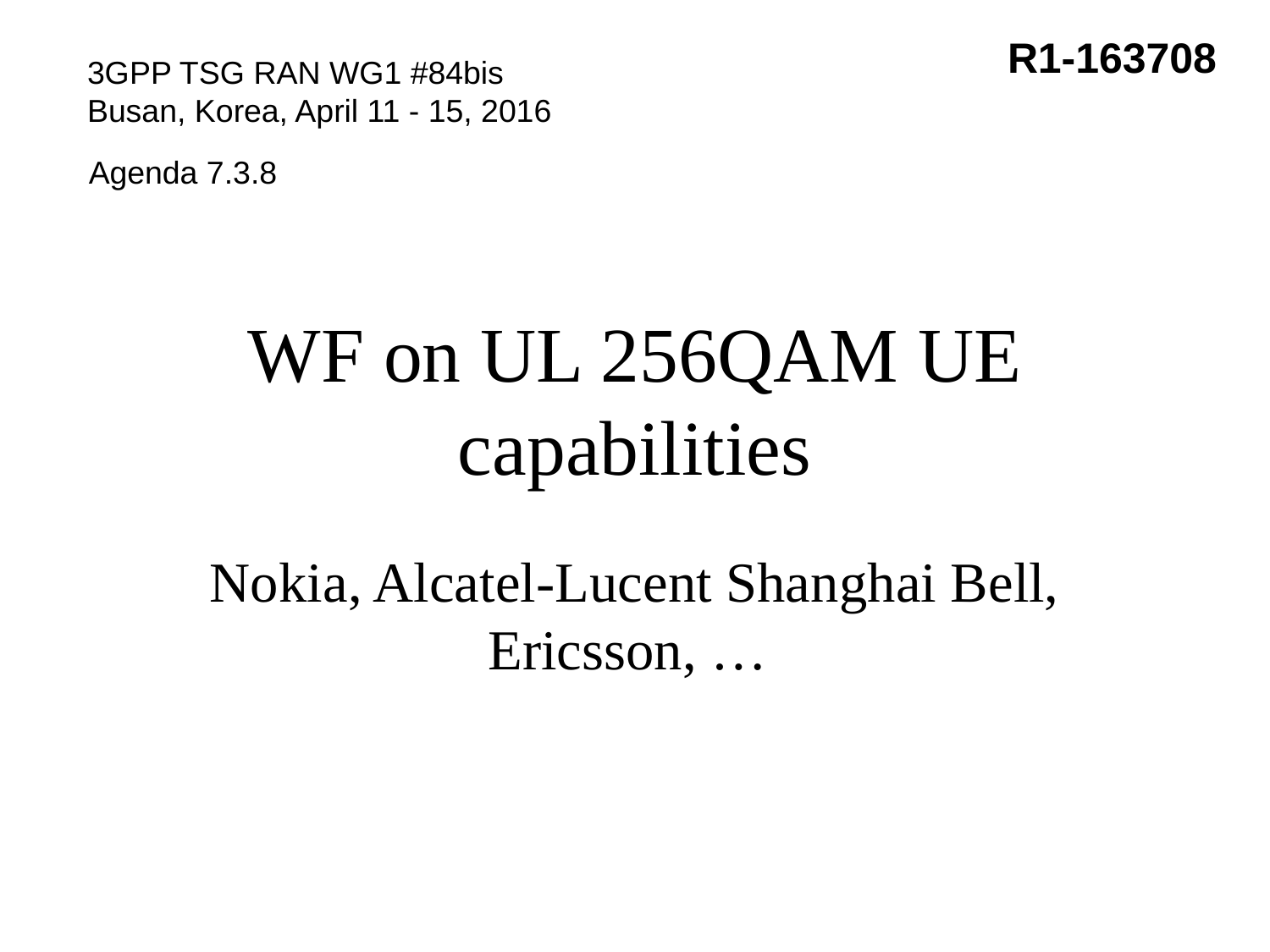

R1-163708
3GPP TSG RAN WG1 #84bis
Busan, Korea, April 11 - 15, 2016
Agenda 7.3.8
# WF on UL 256QAM UE capabilities
Nokia, Alcatel-Lucent Shanghai Bell, Ericsson, …